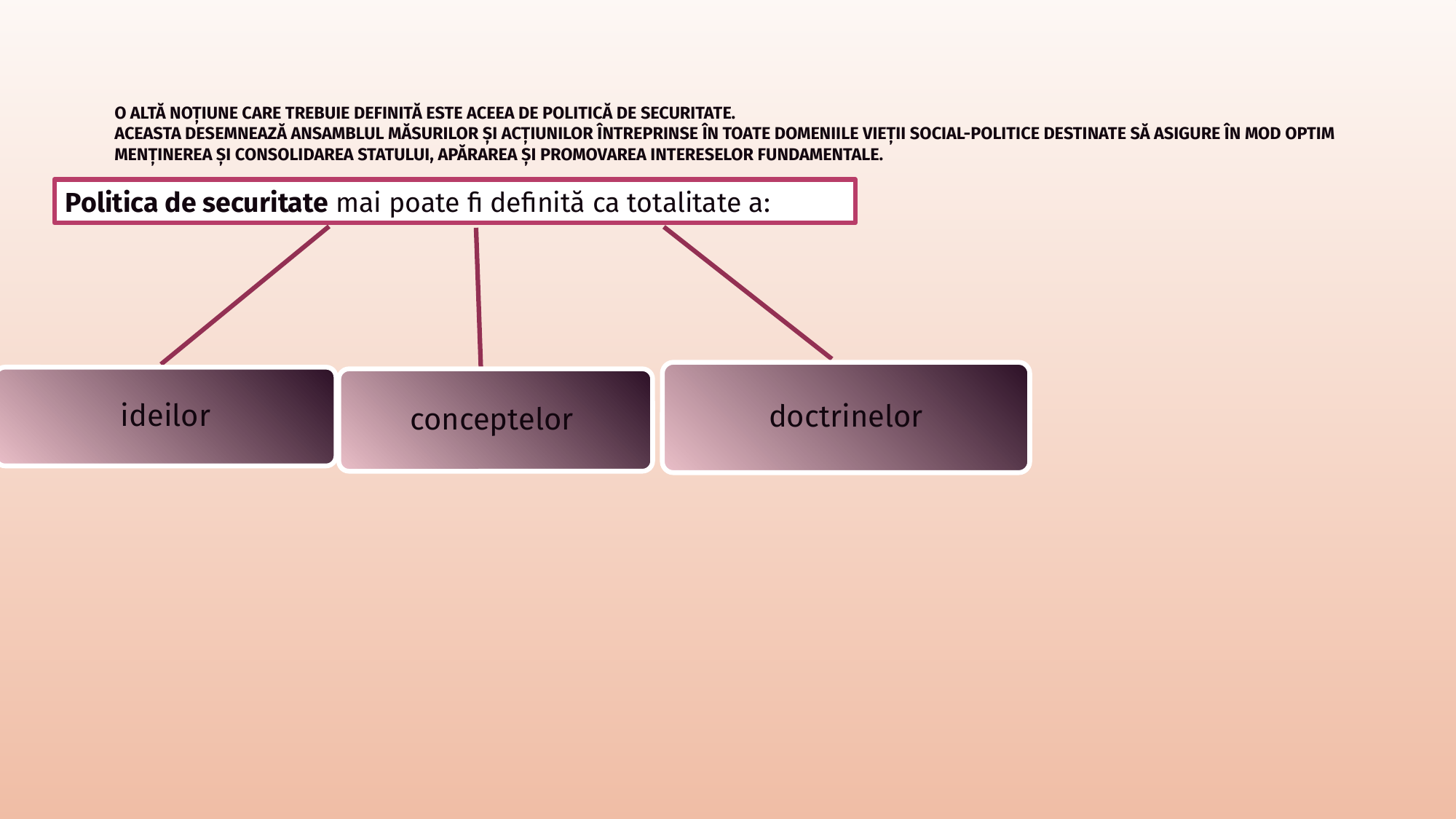

# O altă noţiune care trebuie definită este aceea de politică de securitate. Aceasta desemnează ansamblul măsurilor şi acţiunilor întreprinse în toate domeniile vieţii social-politice destinate să asigure în mod optim menţinerea şi consolidarea statului, apărarea şi promovarea intereselor fundamentale.
Politica de securitate mai poate fi definită ca totalitate a:

doctrinelor

ideilor

conceptelor
conceptelor